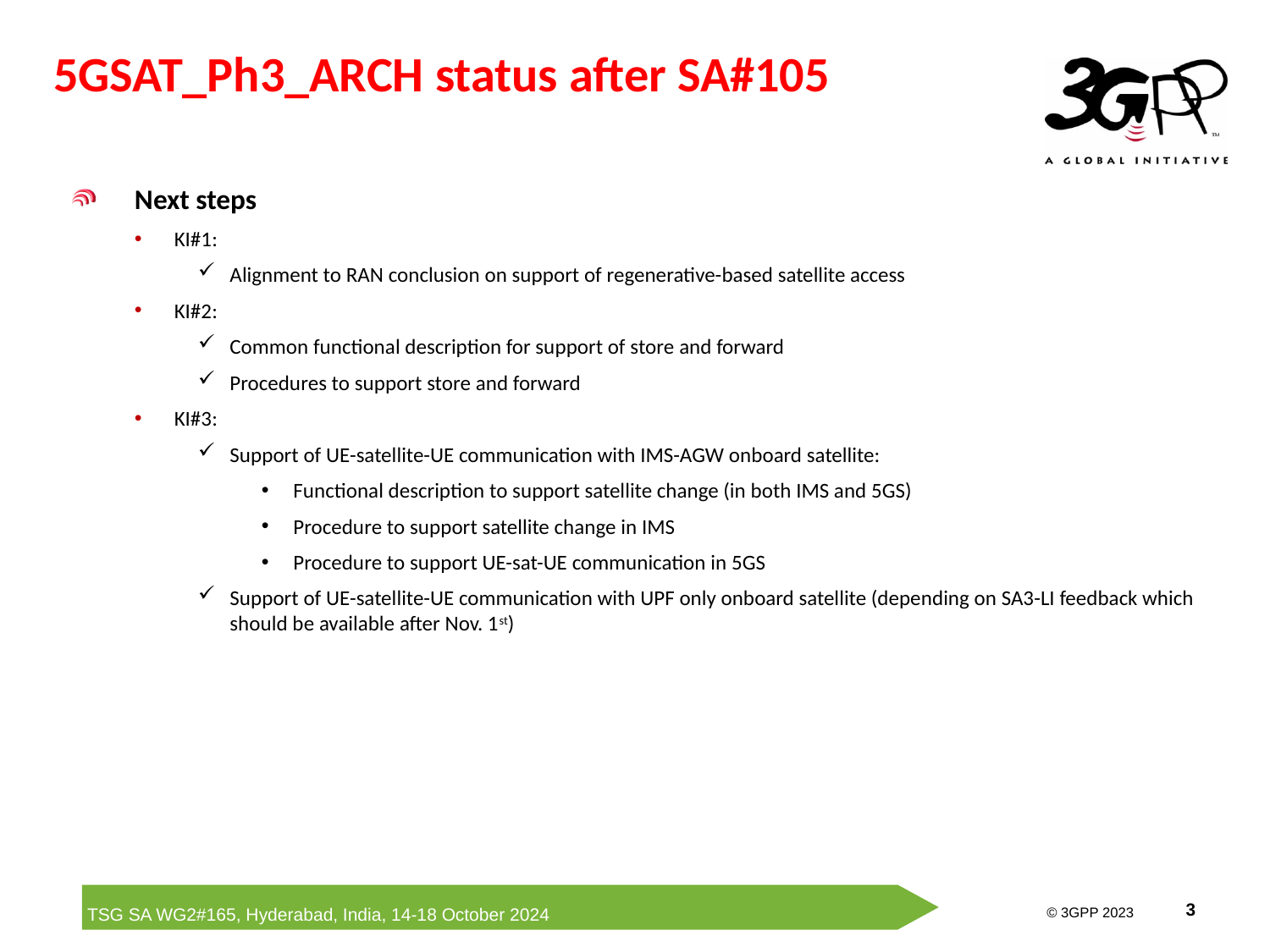

5GSAT_Ph3_ARCH status after SA#105
Next steps
KI#1:
Alignment to RAN conclusion on support of regenerative-based satellite access
KI#2:
Common functional description for support of store and forward
Procedures to support store and forward
KI#3:
Support of UE-satellite-UE communication with IMS-AGW onboard satellite:
Functional description to support satellite change (in both IMS and 5GS)
Procedure to support satellite change in IMS
Procedure to support UE-sat-UE communication in 5GS
Support of UE-satellite-UE communication with UPF only onboard satellite (depending on SA3-LI feedback which should be available after Nov. 1st)